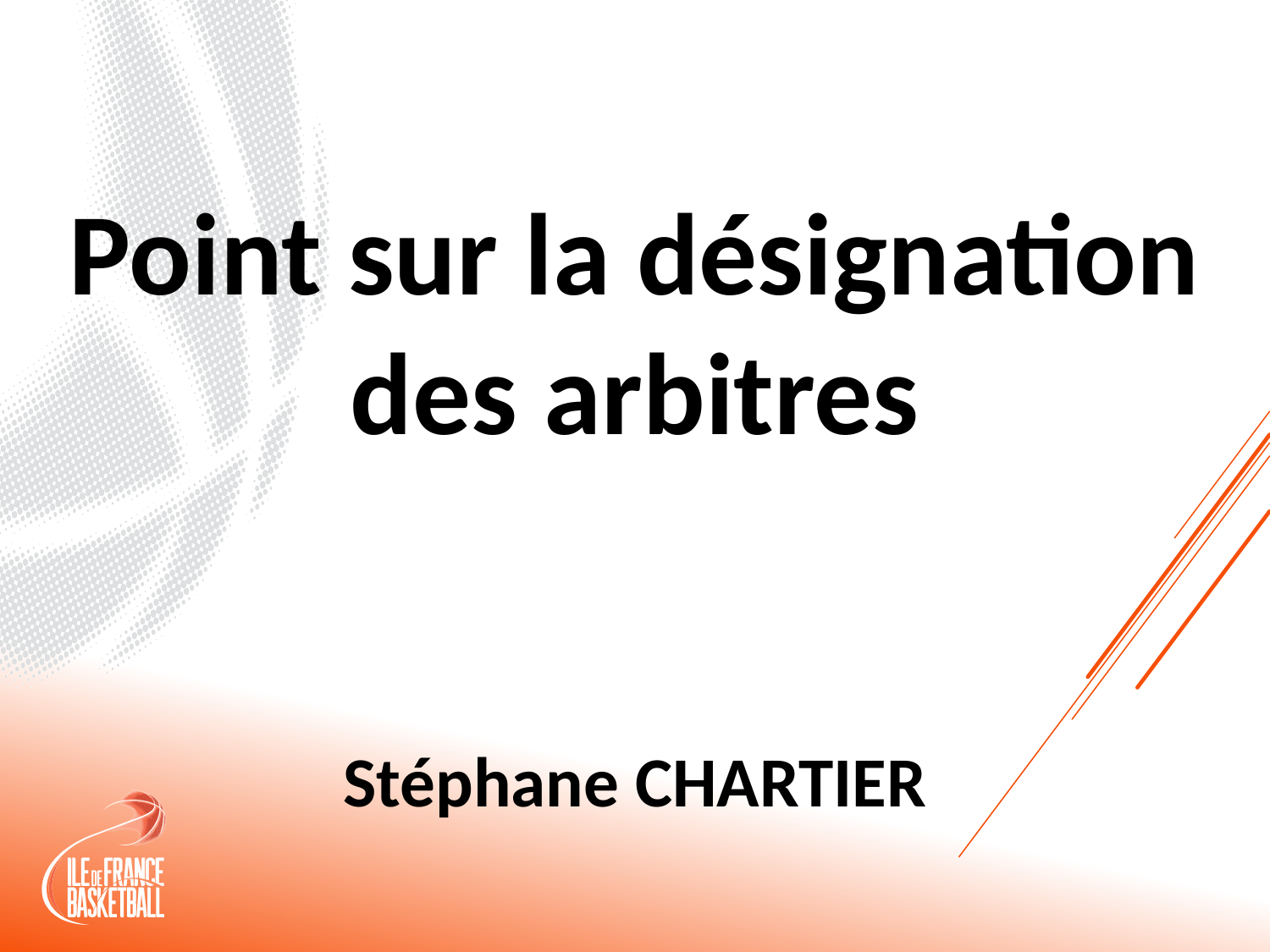

Point sur la désignation des arbitres

Stéphane CHARTIER